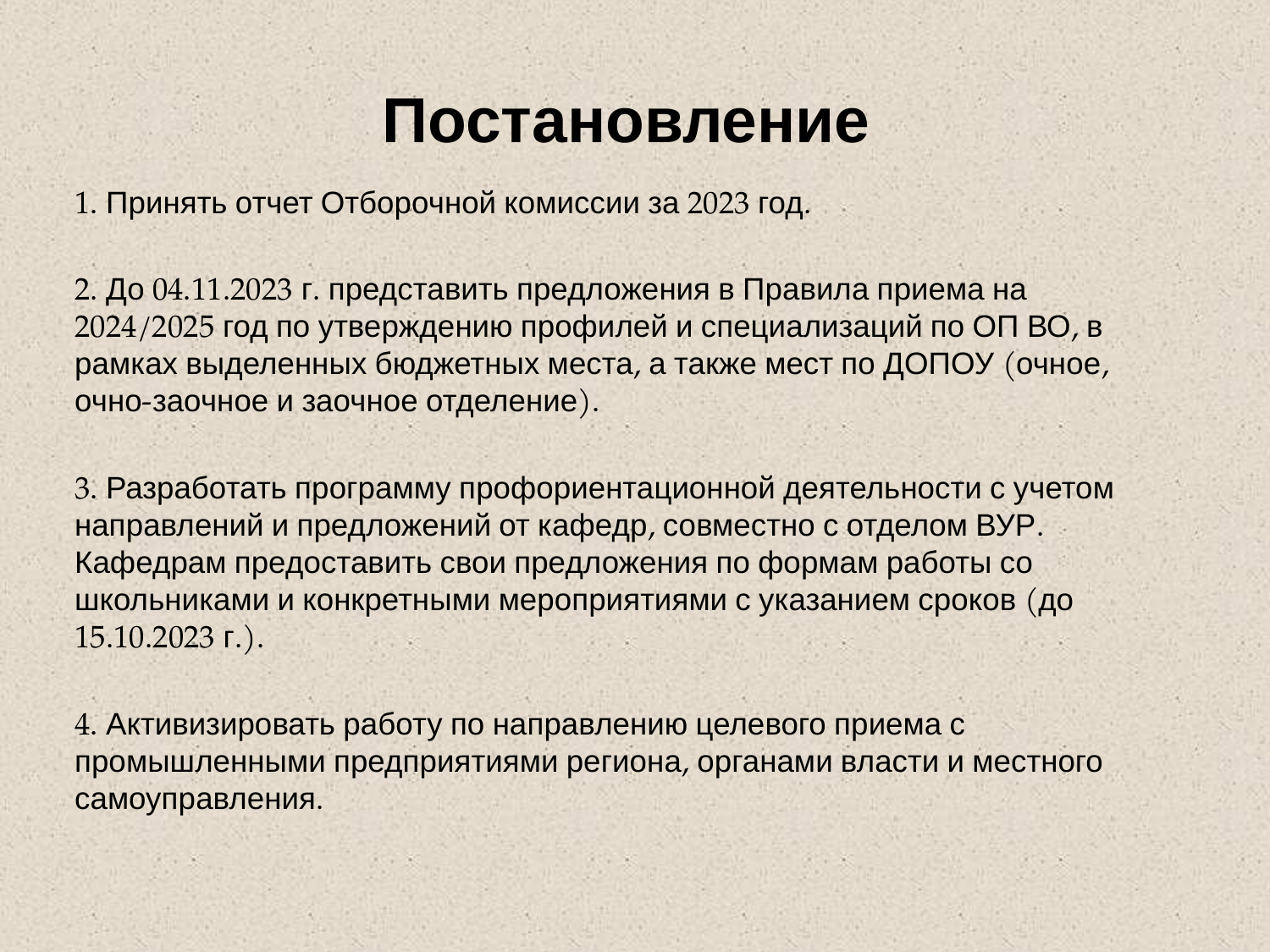

# Постановление
1. Принять отчет Отборочной комиссии за 2023 год.

2. До 04.11.2023 г. представить предложения в Правила приема на 2024/2025 год по утверждению профилей и специализаций по ОП ВО, в рамках выделенных бюджетных места, а также мест по ДОПОУ (очное, очно-заочное и заочное отделение).

3. Разработать программу профориентационной деятельности с учетом направлений и предложений от кафедр, совместно с отделом ВУР. Кафедрам предоставить свои предложения по формам работы со школьниками и конкретными мероприятиями с указанием сроков (до 15.10.2023 г.).

4. Активизировать работу по направлению целевого приема с промышленными предприятиями региона, органами власти и местного самоуправления.